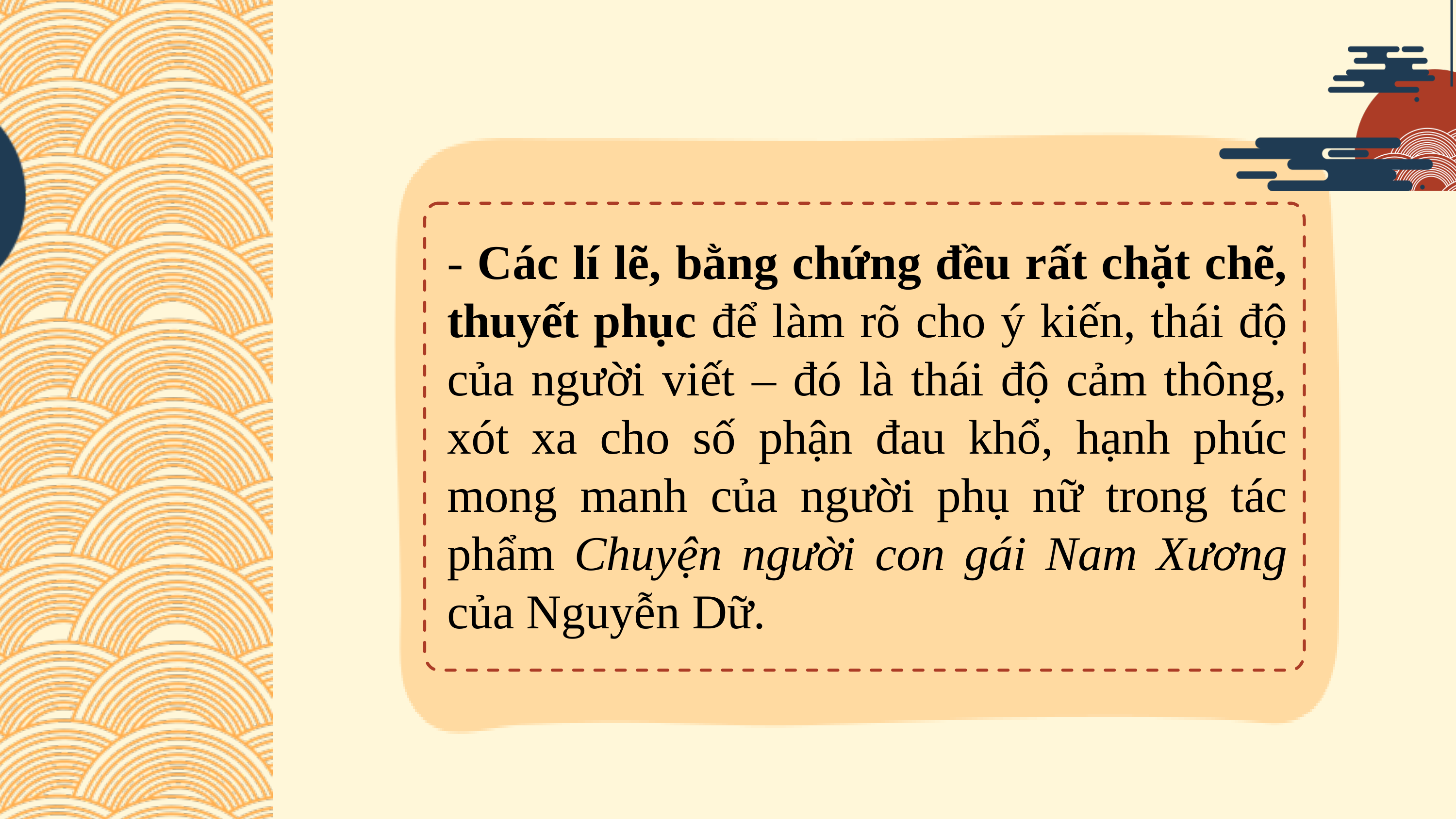

- Các lí lẽ, bằng chứng đều rất chặt chẽ, thuyết phục để làm rõ cho ý kiến, thái độ của người viết – đó là thái độ cảm thông, xót xa cho số phận đau khổ, hạnh phúc mong manh của người phụ nữ trong tác phẩm Chuyện người con gái Nam Xương của Nguyễn Dữ.